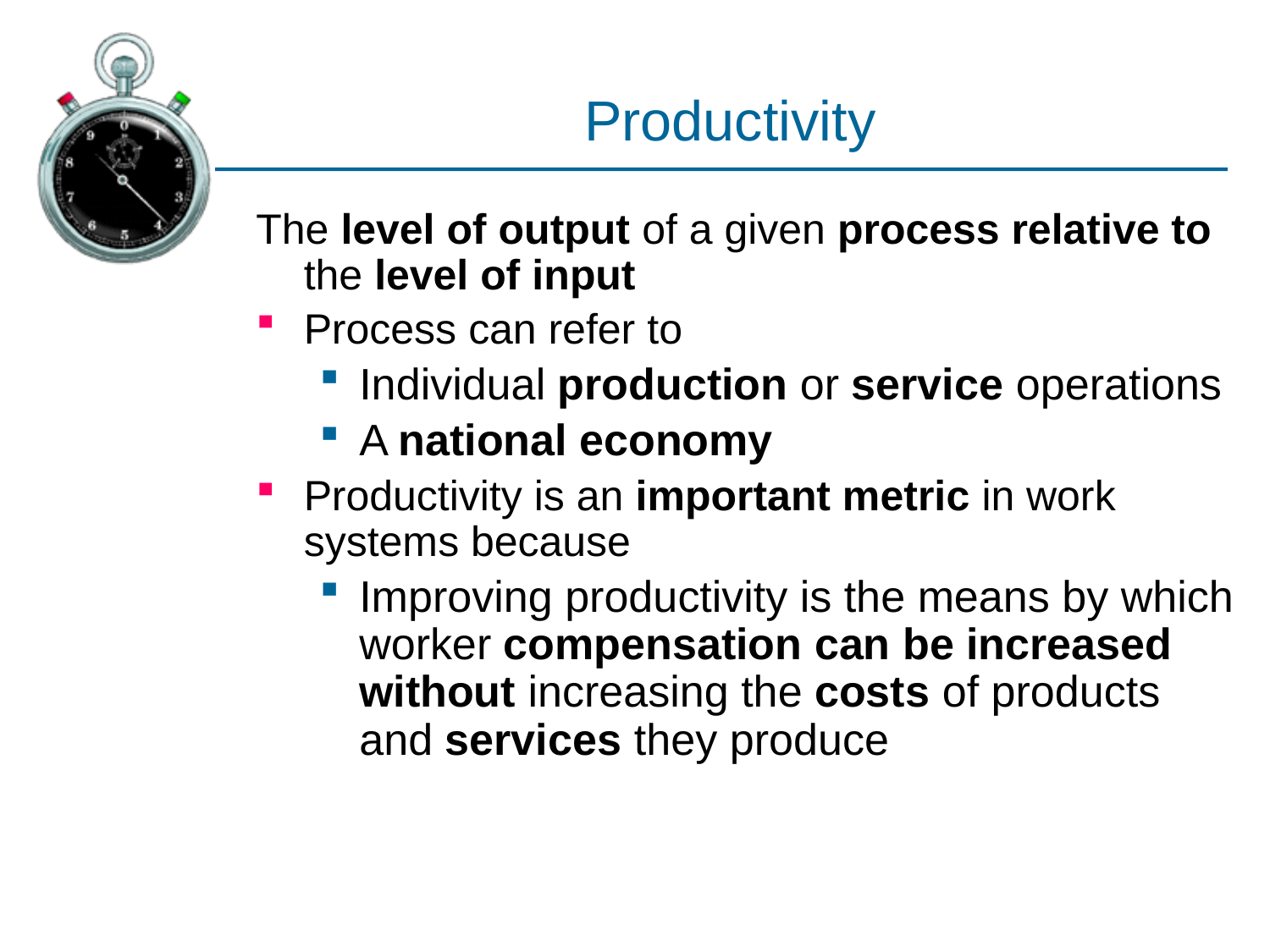

# Productivity
The level of output of a given process relative to the level of input
Process can refer to
Individual production or service operations
A national economy
Productivity is an important metric in work systems because
Improving productivity is the means by which worker compensation can be increased without increasing the costs of products and services they produce